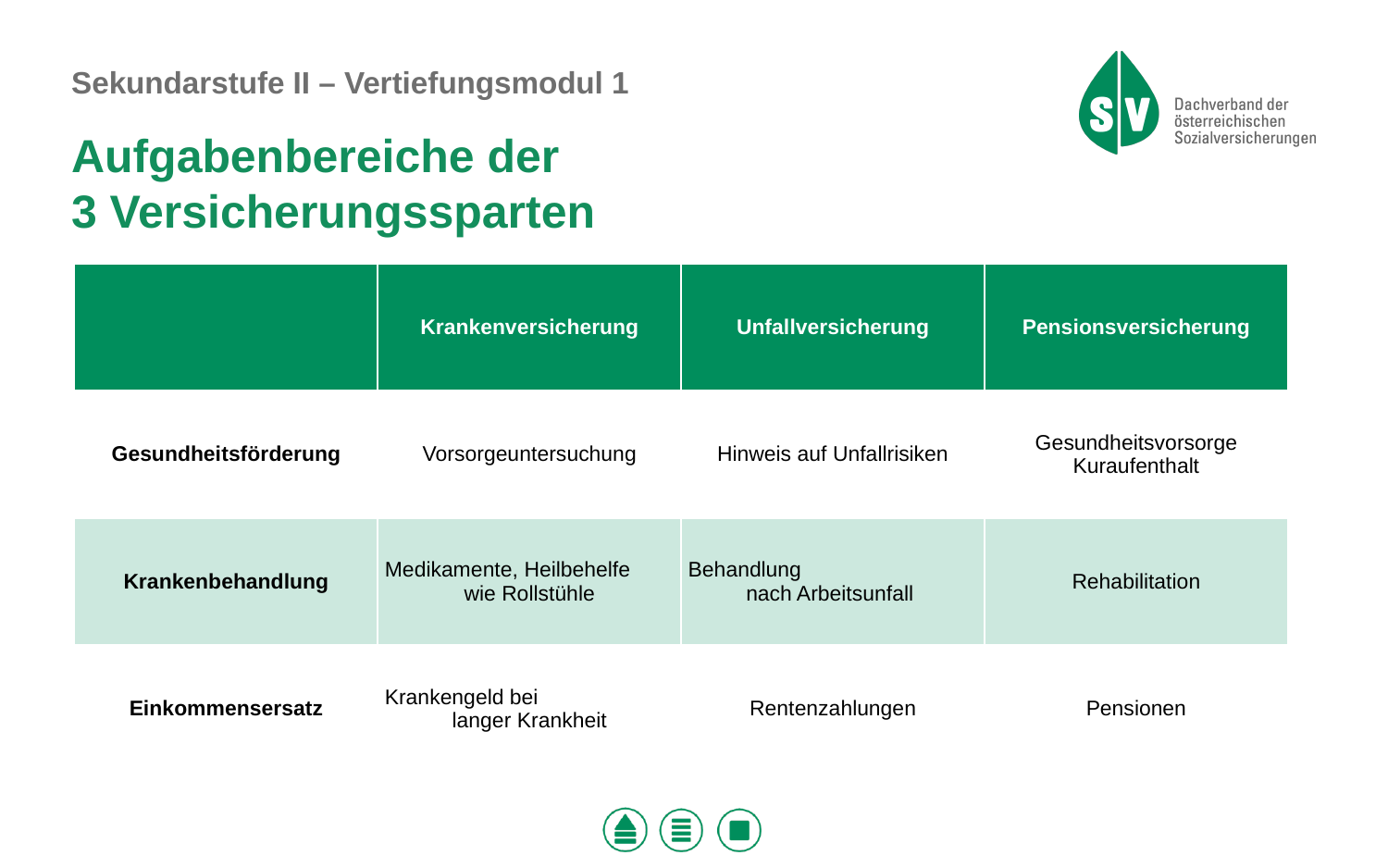

Aufgabenbereiche der
3 Versicherungssparten
|  | Krankenversicherung | Unfallversicherung | Pensionsversicherung |
| --- | --- | --- | --- |
| Gesundheitsförderung | Vorsorgeuntersuchung | Hinweis auf Unfallrisiken | Gesundheitsvorsorge Kuraufenthalt |
| Krankenbehandlung | Medikamente, Heilbehelfe wie Rollstühle | Behandlung nach Arbeitsunfall | Rehabilitation |
| Einkommensersatz | Krankengeld bei langer Krankheit | Rentenzahlungen | Pensionen |
5